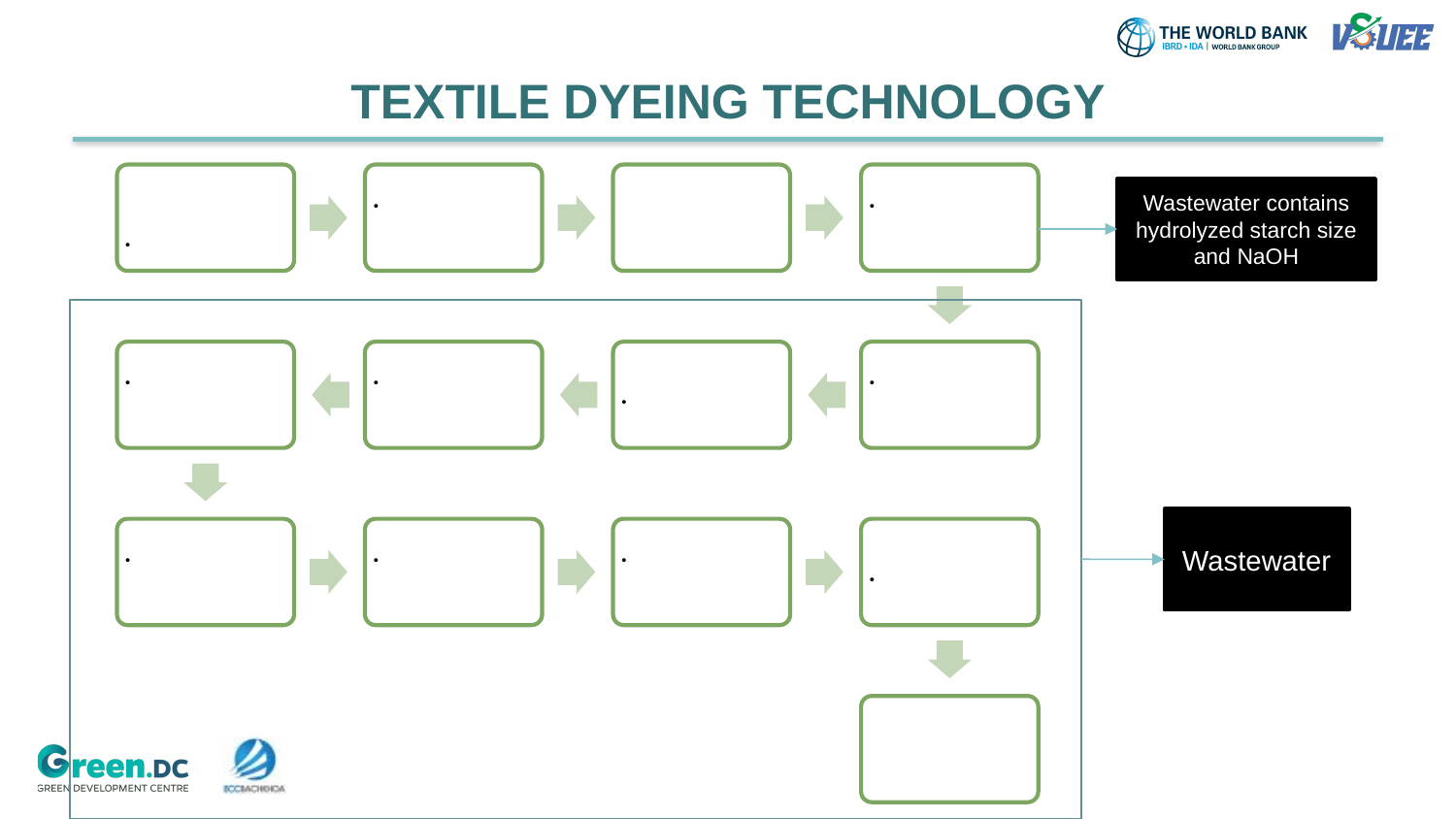

# TEXTILE DYEING TECHNOLOGY

Spinning, combing, sliver formation, bobbin winding
Input materials
Sizing
Water, starch, additives, steam
Weaving
Desizing
Enzym, NaOH

Washing
H2SO4, H2O2, detergents
Bleaching
H2SO4, CaOCl2 chemicals
Acid treatment and washing
H2SO4, H2O2, detergents
Boiling
NaOH, chemicals, steam

Mercerizing
NaOH, chemicals
Dyeing and printing
Dye solutions
Washing
H2SO4, H2O2, detergents
Finishing and drying
Steam, starch, chemicals

Product
Wastewater contains hydrolyzed starch size and NaOH

Wastewater